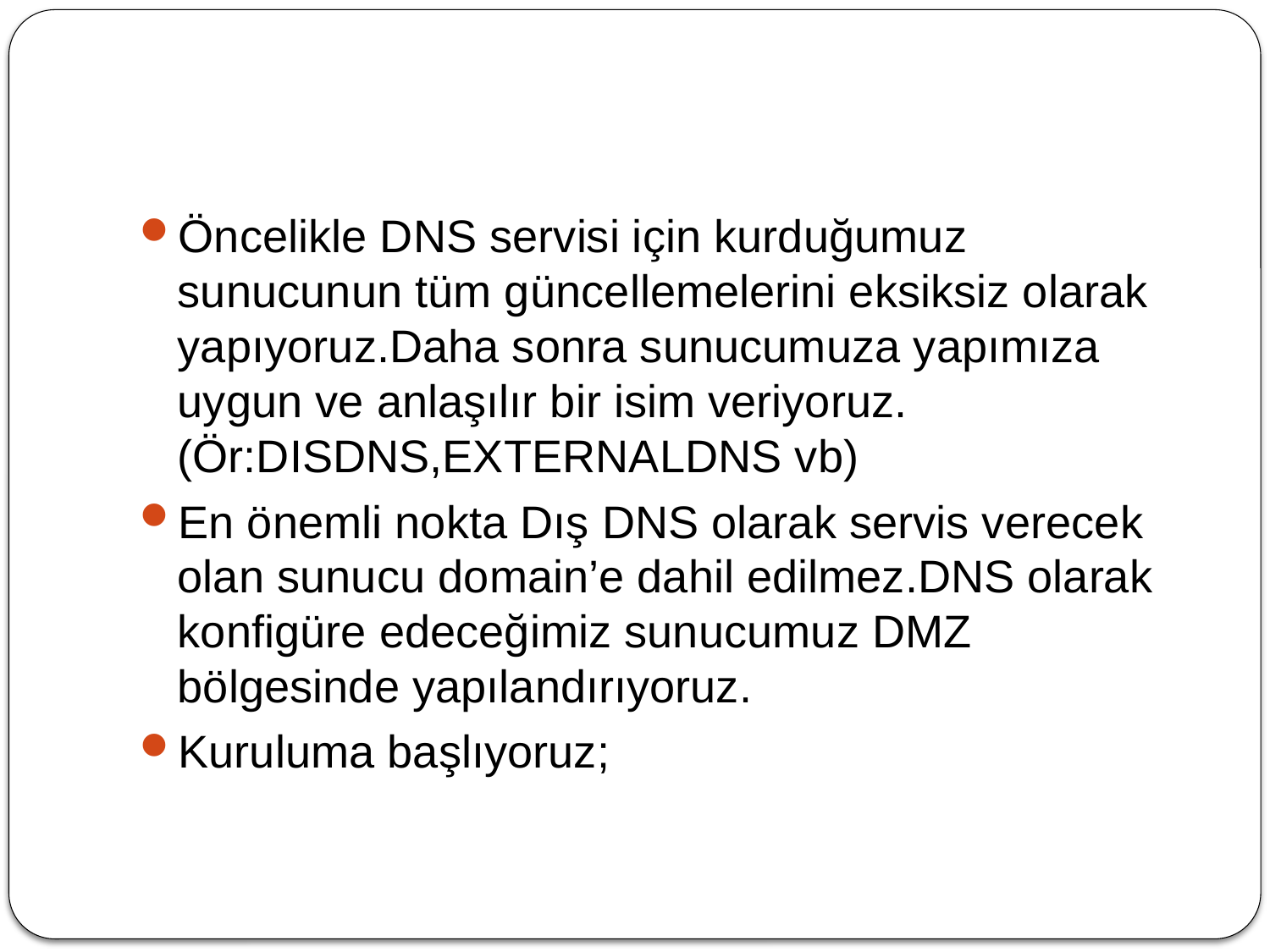

#
Öncelikle DNS servisi için kurduğumuz sunucunun tüm güncellemelerini eksiksiz olarak yapıyoruz.Daha sonra sunucumuza yapımıza uygun ve anlaşılır bir isim veriyoruz.(Ör:DISDNS,EXTERNALDNS vb)
En önemli nokta Dış DNS olarak servis verecek olan sunucu domain’e dahil edilmez.DNS olarak konfigüre edeceğimiz sunucumuz DMZ bölgesinde yapılandırıyoruz.
Kuruluma başlıyoruz;